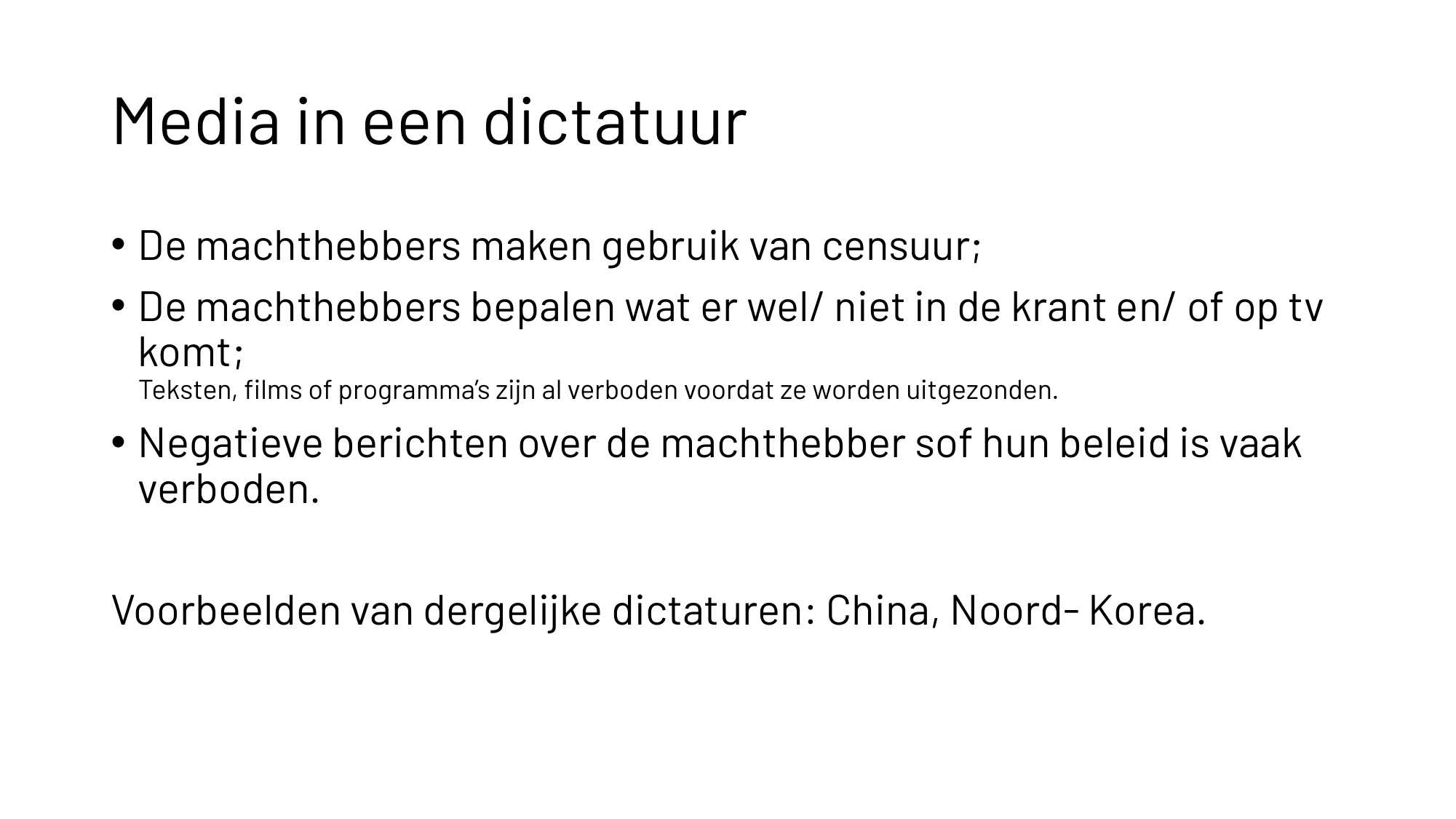

# Media in een dictatuur
De machthebbers maken gebruik van censuur;
De machthebbers bepalen wat er wel/ niet in de krant en/ of op tv komt;
Teksten, films of programma’s zijn al verboden voordat ze worden uitgezonden.
Negatieve berichten over de machthebber sof hun beleid is vaak verboden.

Voorbeelden van dergelijke dictaturen: China, Noord- Korea.